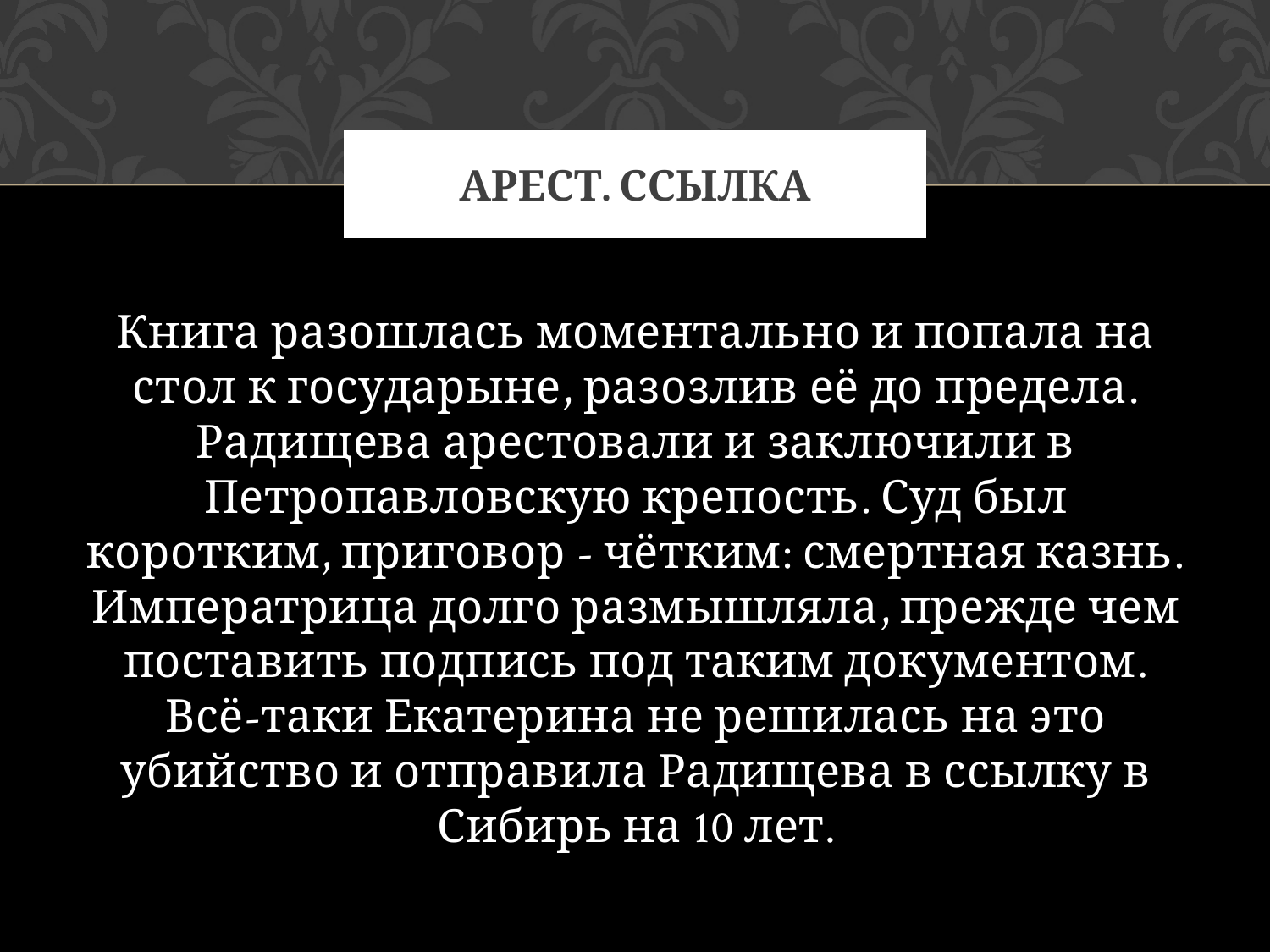

# Арест. ссылка
Книга разошлась моментально и попала на стол к государыне, разозлив её до предела. Радищева арестовали и заключили в Петропавловскую крепость. Суд был коротким, приговор - чётким: смертная казнь. Императрица долго размышляла, прежде чем поставить подпись под таким документом. Всё-таки Екатерина не решилась на это убийство и отправила Радищева в ссылку в Сибирь на 10 лет.